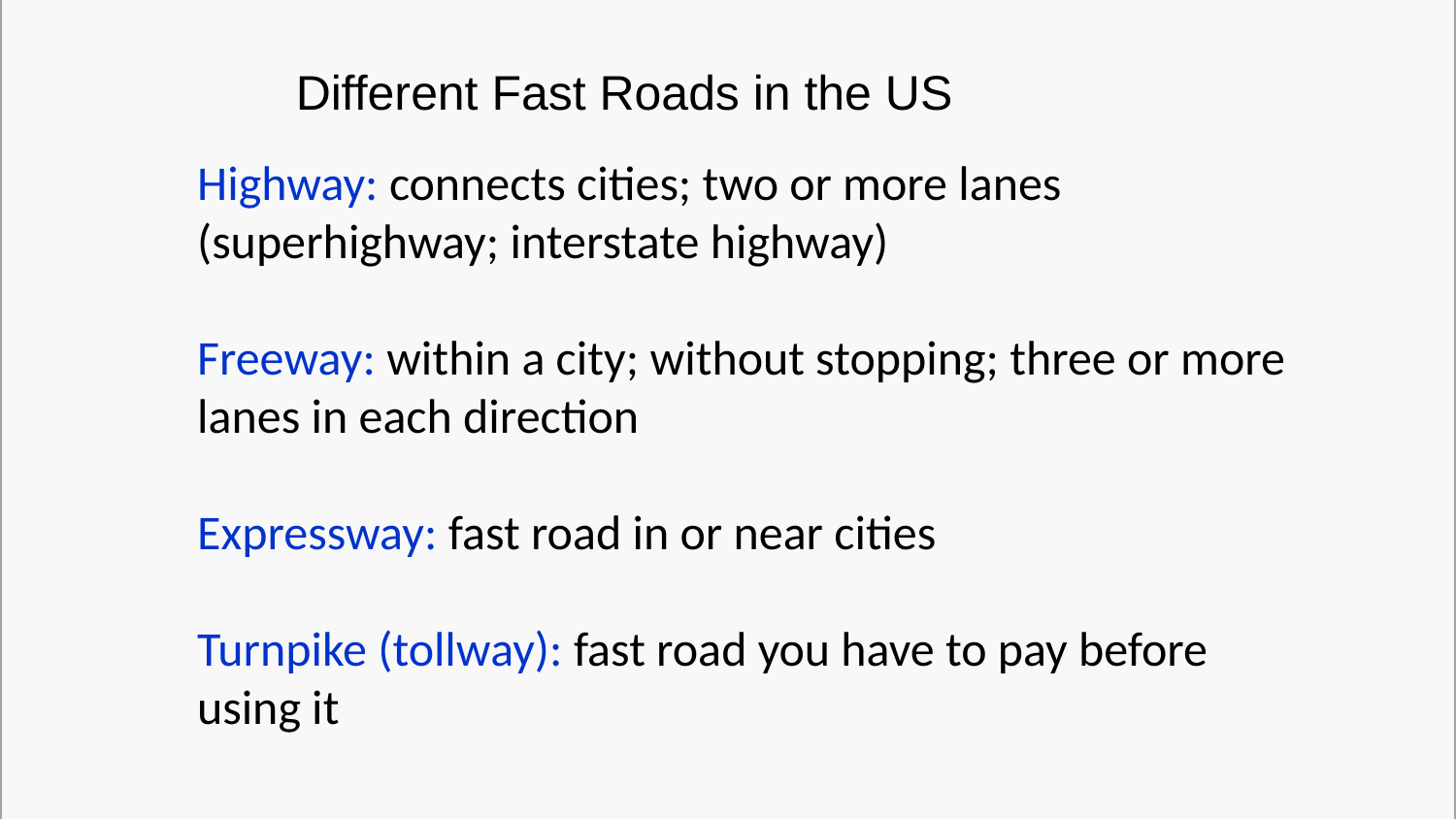

Different Fast Roads in the US
Highway: connects cities; two or more lanes (superhighway; interstate highway)

Freeway: within a city; without stopping; three or more lanes in each direction

Expressway: fast road in or near cities

Turnpike (tollway): fast road you have to pay before using it